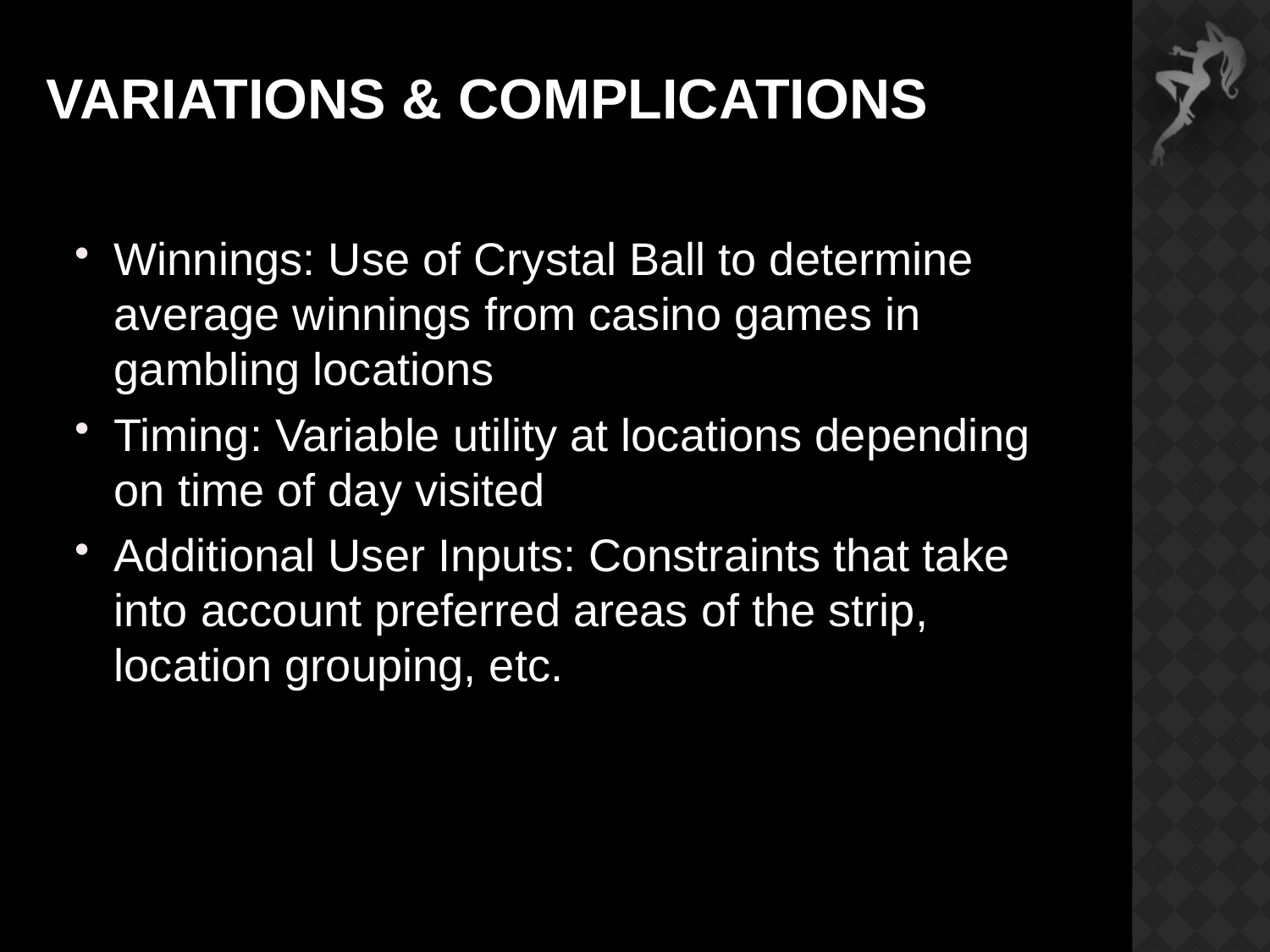

# Variations & Complications
Winnings: Use of Crystal Ball to determine average winnings from casino games in gambling locations
Timing: Variable utility at locations depending on time of day visited
Additional User Inputs: Constraints that take into account preferred areas of the strip, location grouping, etc.